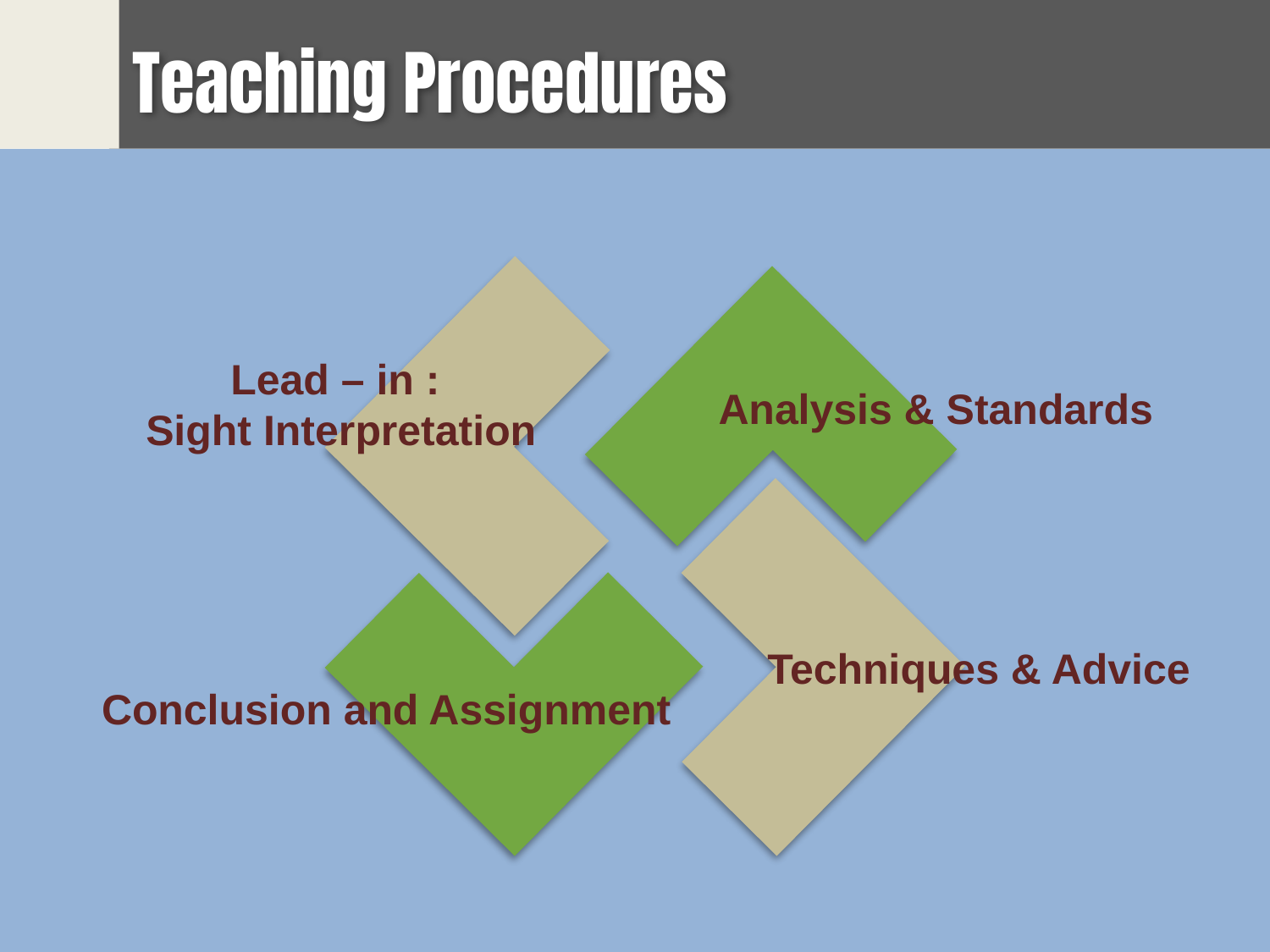

Teaching Procedures

Lead – in :
Sight Interpretation
Analysis & Standards

Techniques & Advice
Conclusion and Assignment